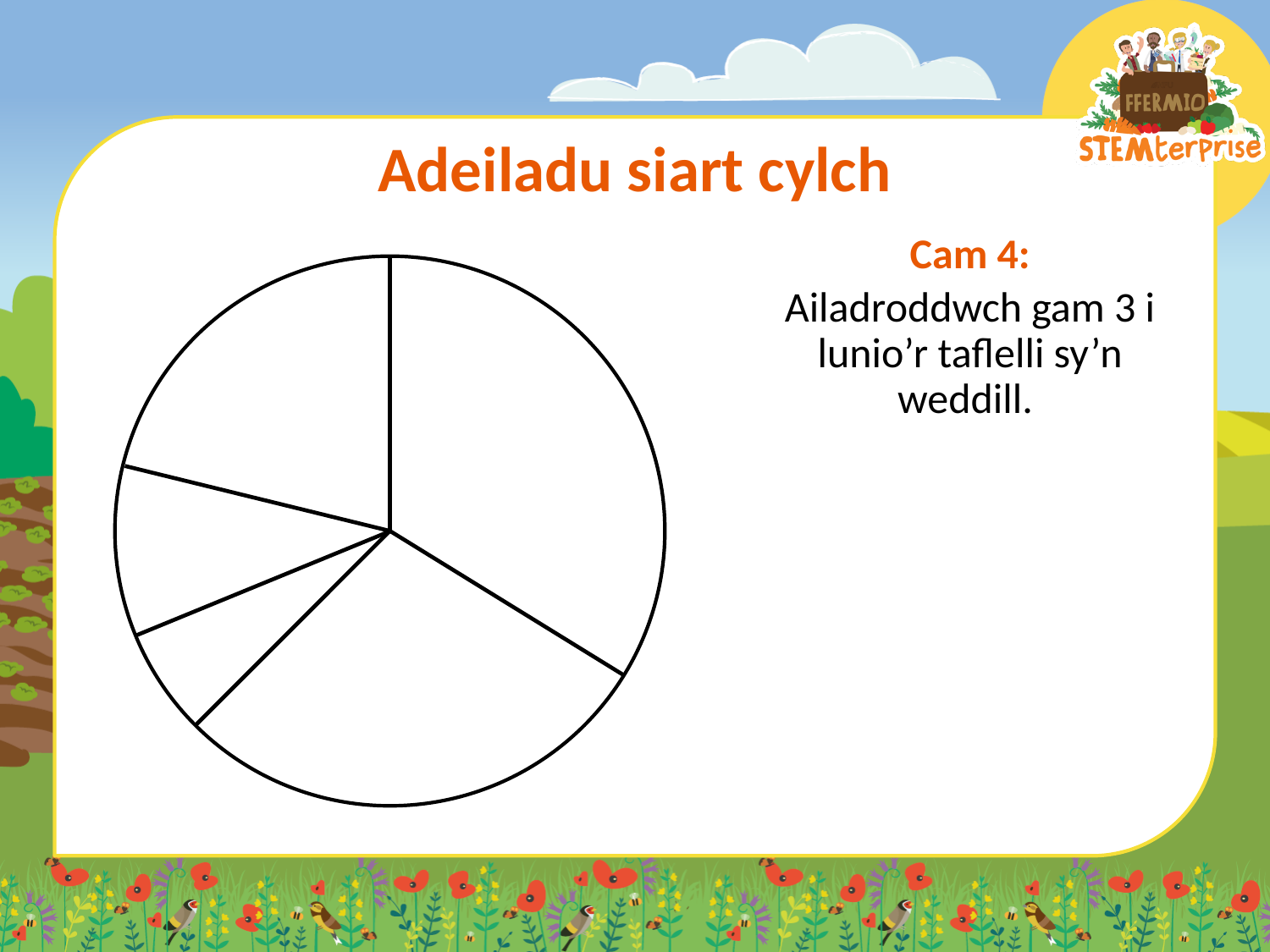

# Adeiladu siart cylch
Cam 4:
Ailadroddwch gam 3 i lunio’r taflelli sy’n weddill.